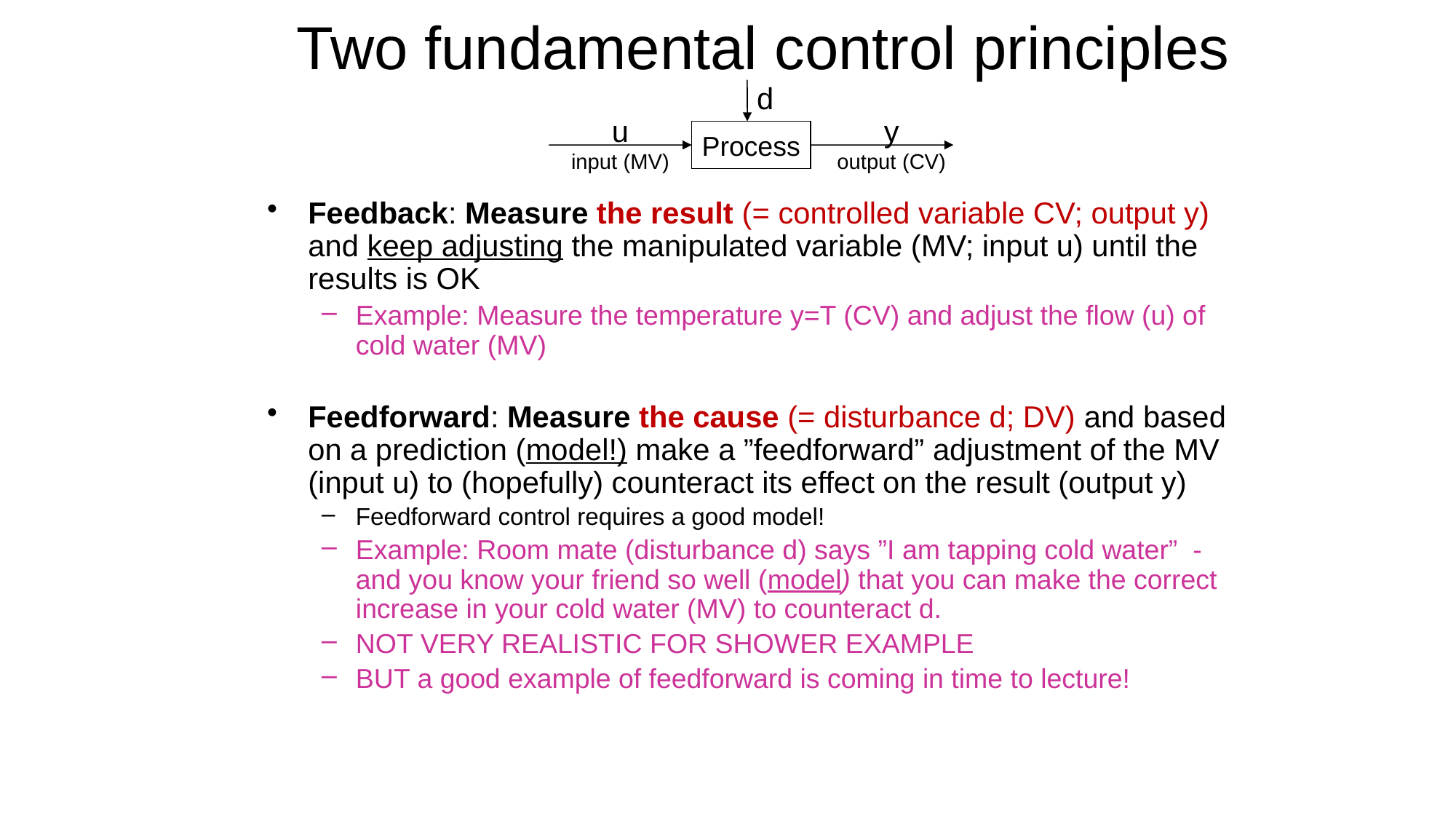

# Two fundamental control principles
d

u
input (MV)
y
output (CV)
Process

Feedback: Measure the result (= controlled variable CV; output y) and keep adjusting the manipulated variable (MV; input u) until the results is OK
Example: Measure the temperature y=T (CV) and adjust the flow (u) of cold water (MV)

Feedforward: Measure the cause (= disturbance d; DV) and based on a prediction (model!) make a ”feedforward” adjustment of the MV (input u) to (hopefully) counteract its effect on the result (output y)
Feedforward control requires a good model!
Example: Room mate (disturbance d) says ”I am tapping cold water”  - and you know your friend so well (model) that you can make the correct increase in your cold water (MV) to counteract d.
NOT VERY REALISTIC FOR SHOWER EXAMPLE
BUT a good example of feedforward is coming in time to lecture!